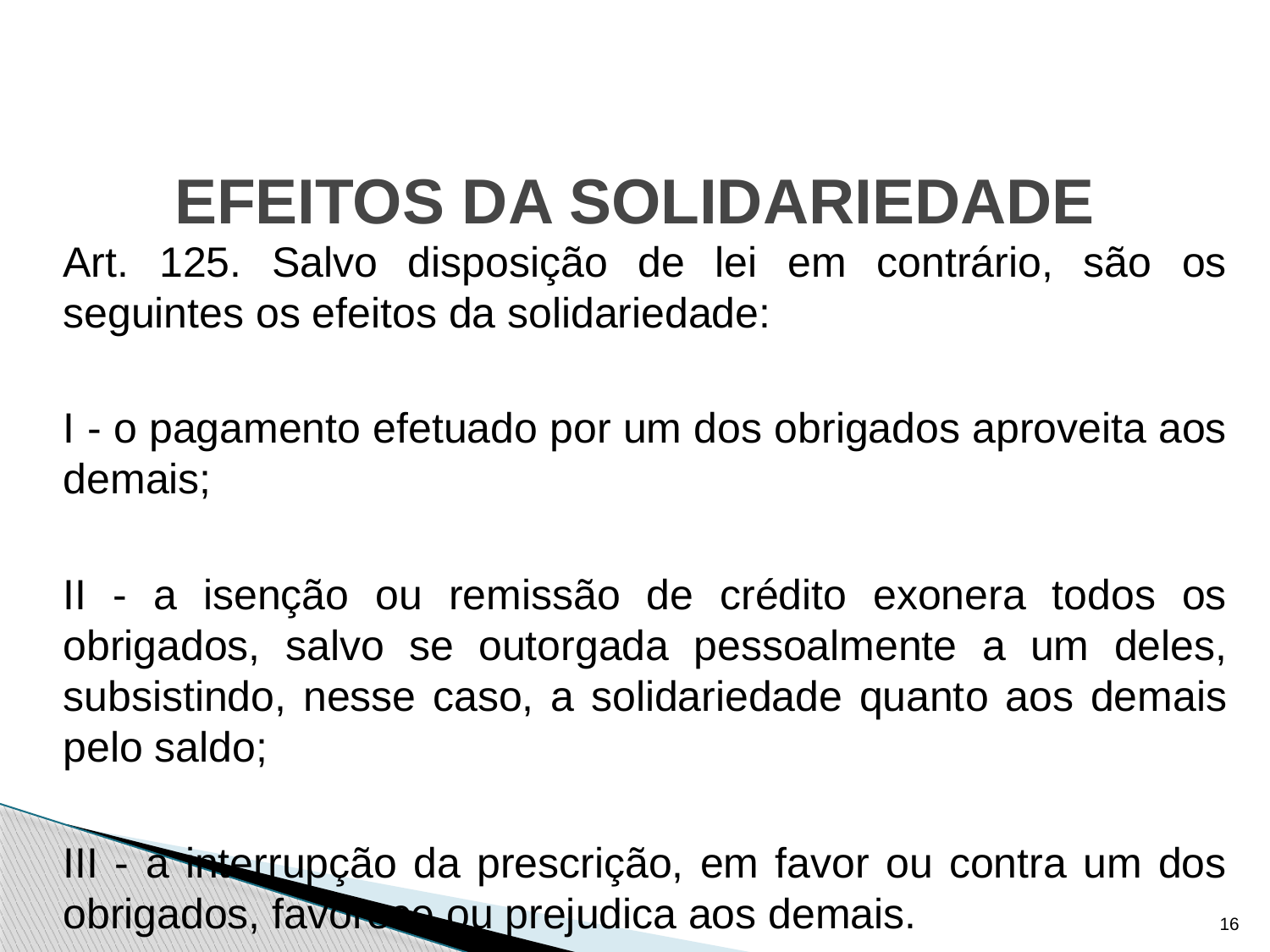

# EFEITOS DA SOLIDARIEDADE
	Art. 125. Salvo disposição de lei em contrário, são os seguintes os efeitos da solidariedade:

	I - o pagamento efetuado por um dos obrigados aproveita aos demais;

	II - a isenção ou remissão de crédito exonera todos os obrigados, salvo se outorgada pessoalmente a um deles, subsistindo, nesse caso, a solidariedade quanto aos demais pelo saldo;

	III - a interrupção da prescrição, em favor ou contra um dos obrigados, favorece ou prejudica aos demais.

16